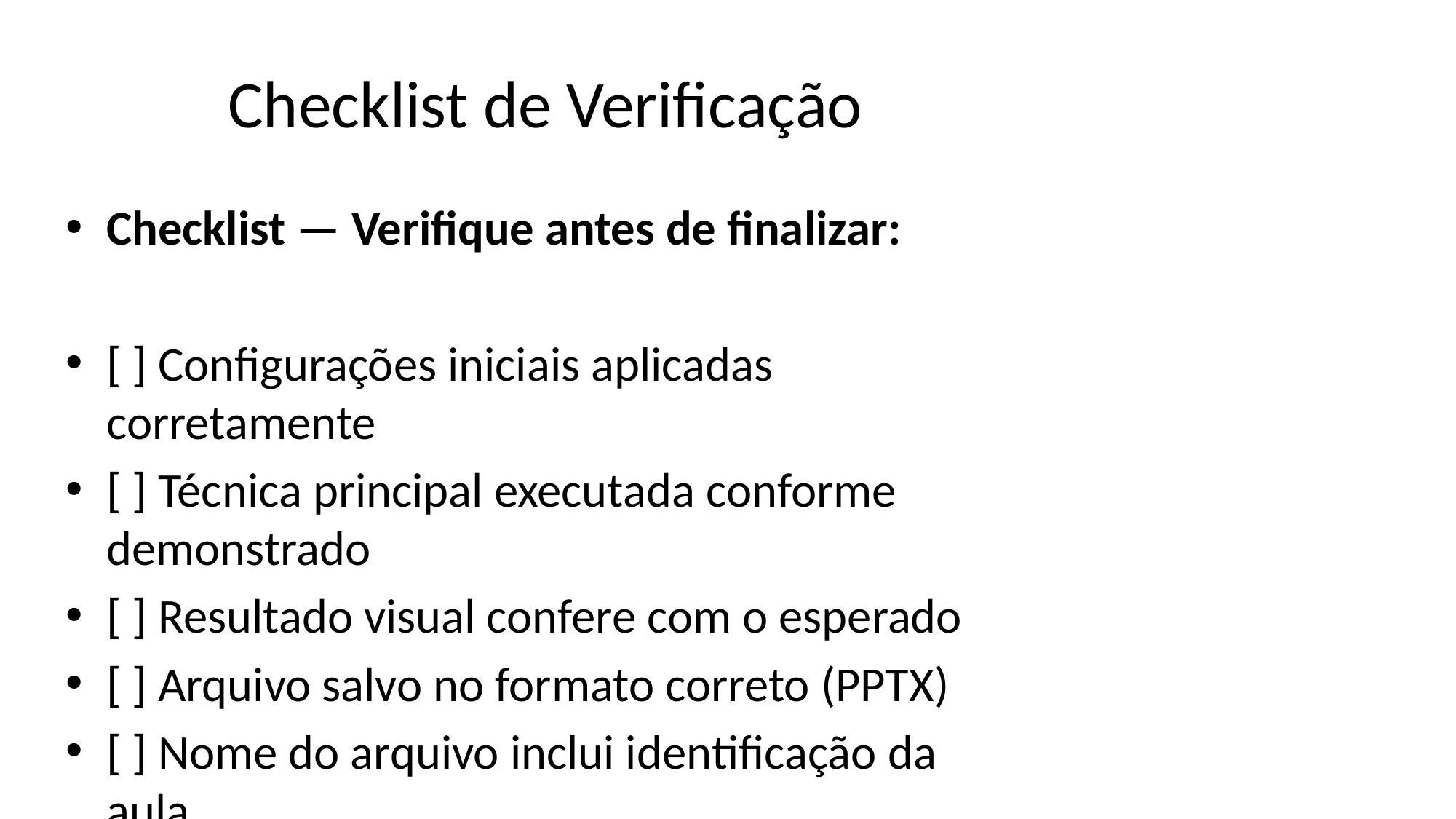

# Checklist de Verificação
Checklist — Verifique antes de finalizar:

[ ] Configurações iniciais aplicadas corretamente
[ ] Técnica principal executada conforme demonstrado
[ ] Resultado visual confere com o esperado
[ ] Arquivo salvo no formato correto (PPTX)
[ ] Nome do arquivo inclui identificação da aula